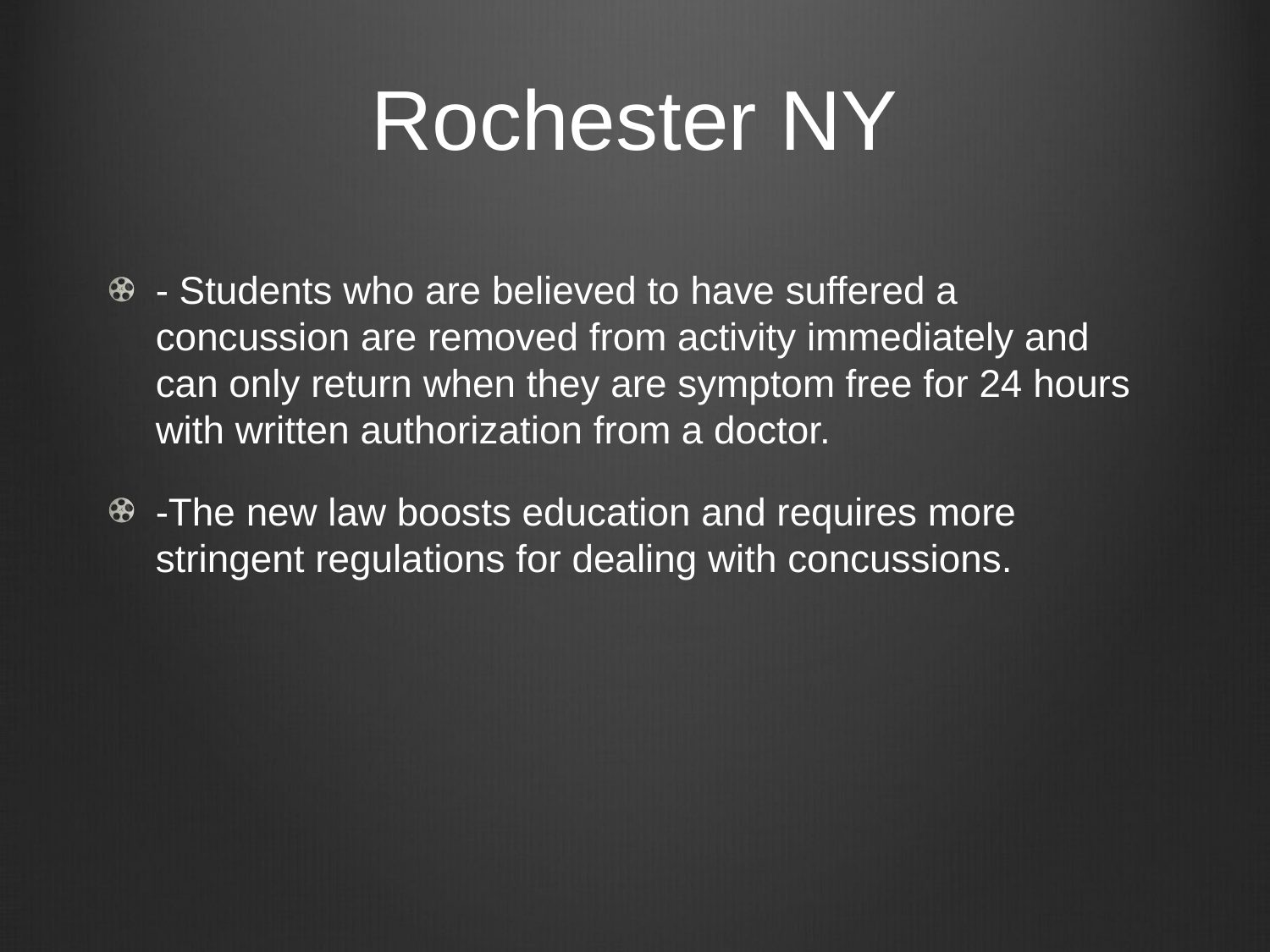

# Rochester NY
- Students who are believed to have suffered a concussion are removed from activity immediately and can only return when they are symptom free for 24 hours with written authorization from a doctor.
-The new law boosts education and requires more stringent regulations for dealing with concussions.